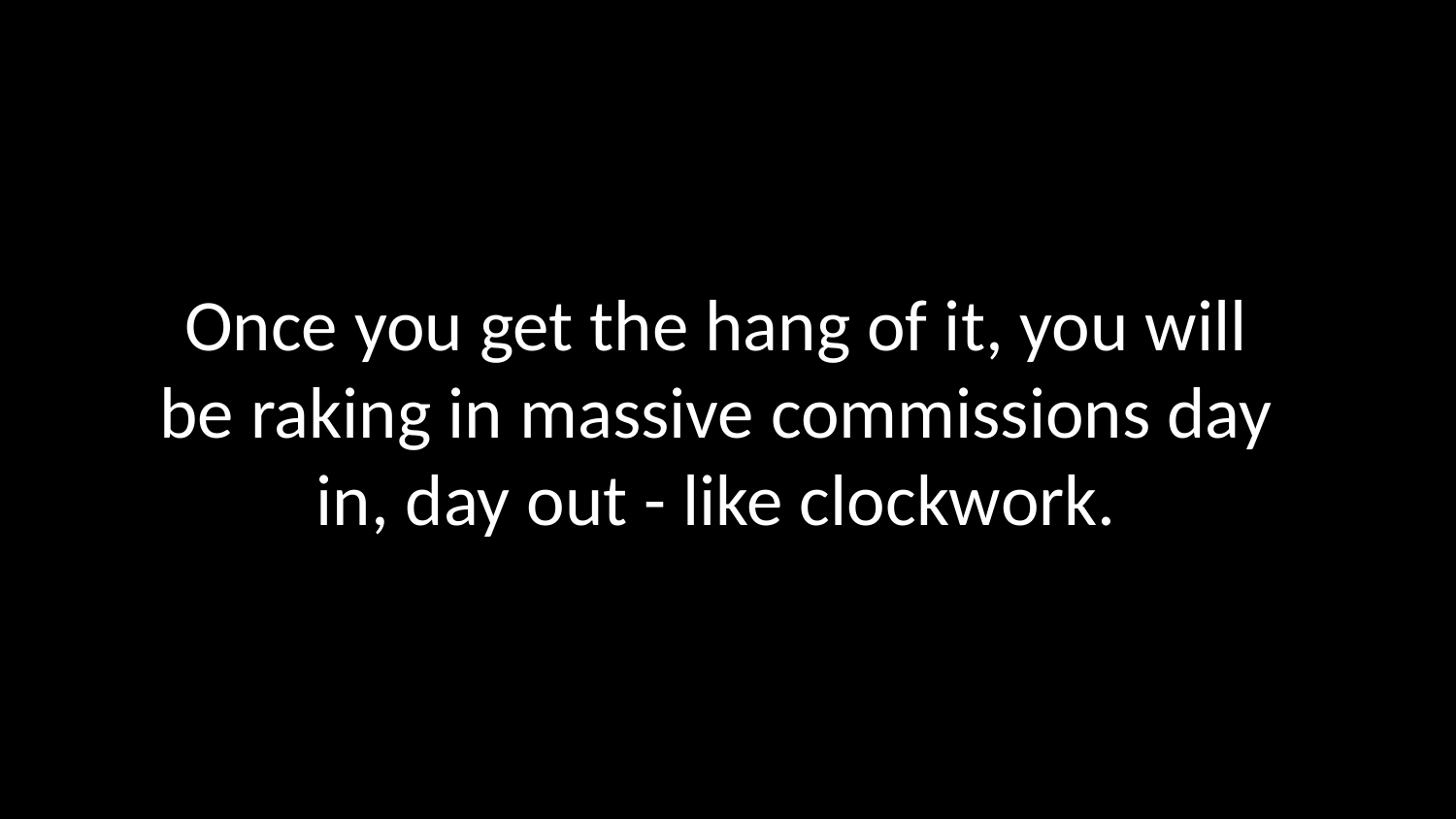

# Once you get the hang of it, you will be raking in massive commissions day in, day out - like clockwork.